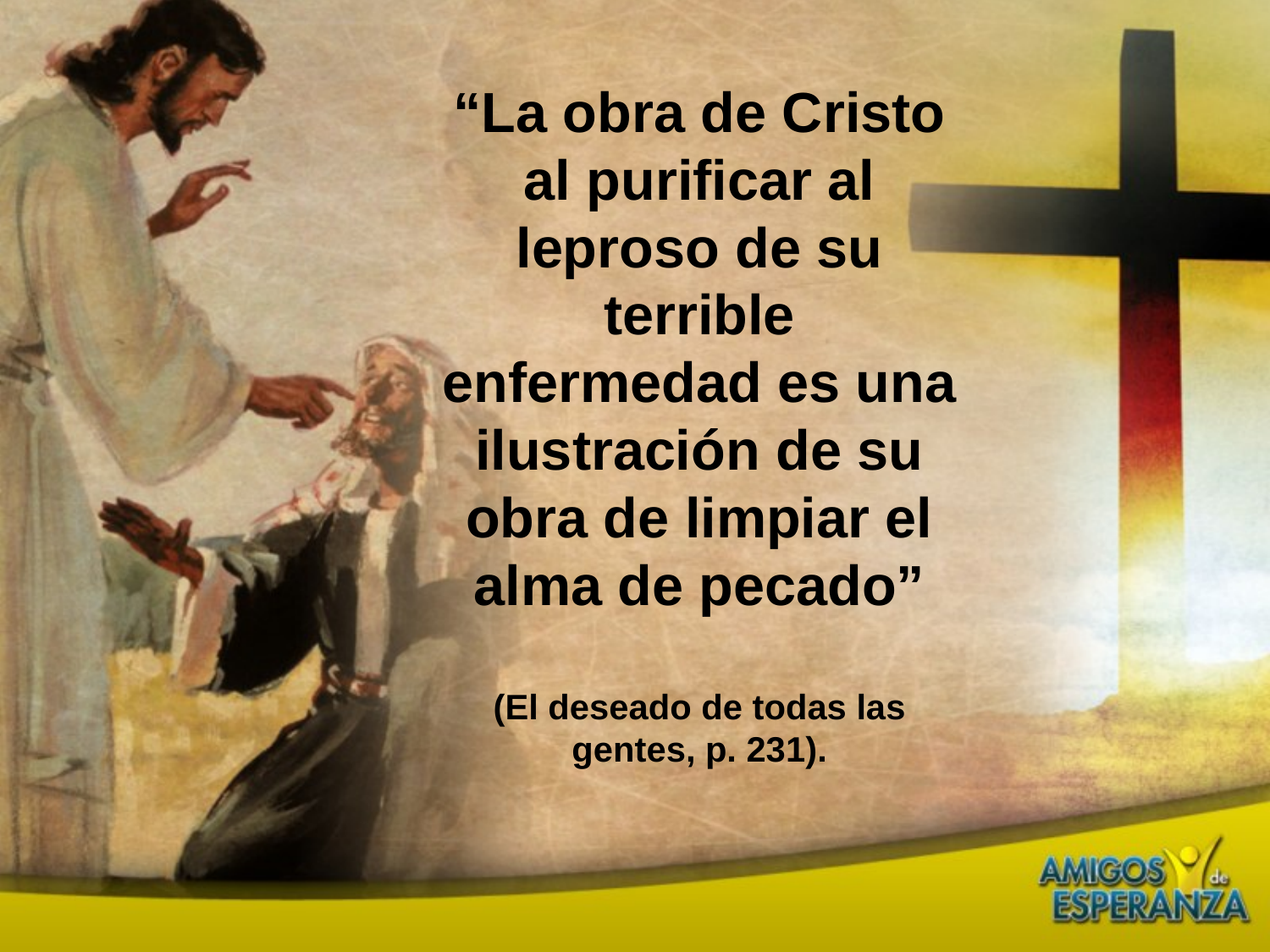

“La obra de Cristo al purificar al leproso de su terrible enfermedad es una ilustración de su obra de limpiar el alma de pecado”

(El deseado de todas las gentes, p. 231).